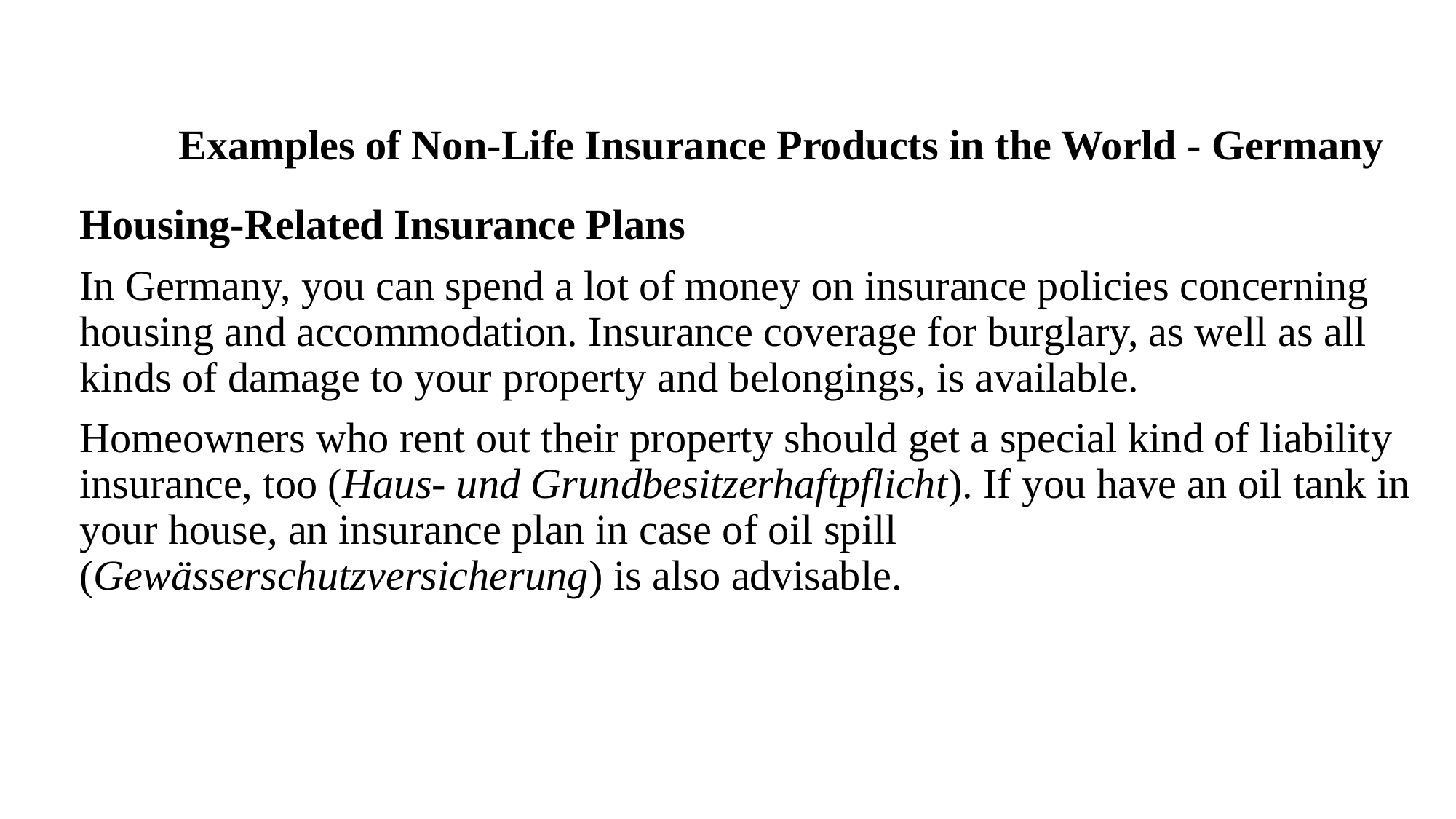

# Examples of Non-Life Insurance Products in the World - Germany
Housing-Related Insurance Plans
In Germany, you can spend a lot of money on insurance policies concerning housing and accommodation. Insurance coverage for burglary, as well as all kinds of damage to your property and belongings, is available.
Homeowners who rent out their property should get a special kind of liability insurance, too (Haus- und Grundbesitzerhaftpflicht). If you have an oil tank in your house, an insurance plan in case of oil spill (Gewässerschutzversicherung) is also advisable.